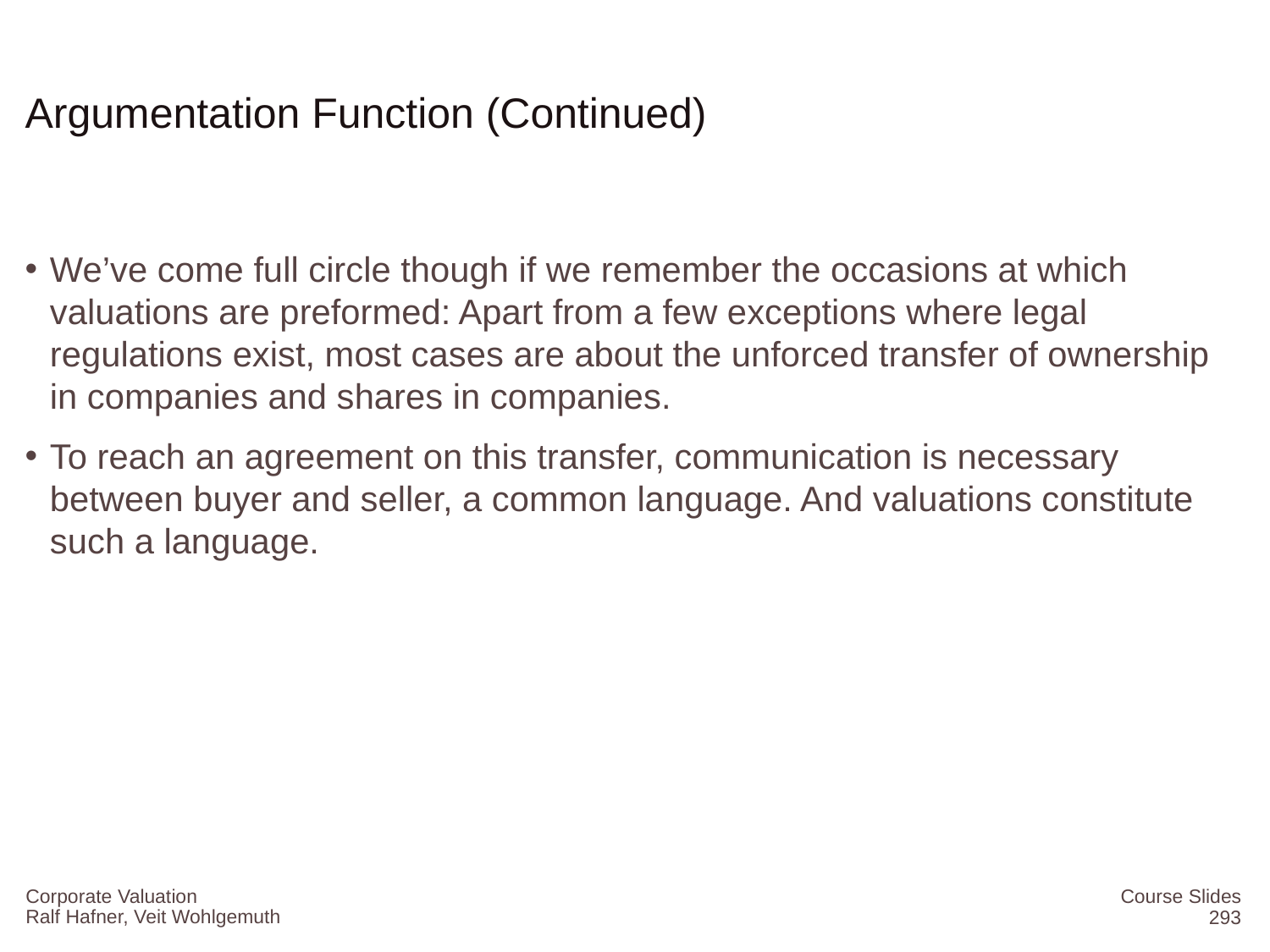

# Argumentation Function (Continued)
We’ve come full circle though if we remember the occasions at which valuations are preformed: Apart from a few exceptions where legal regulations exist, most cases are about the unforced transfer of ownership in companies and shares in companies.
To reach an agreement on this transfer, communication is necessary between buyer and seller, a common language. And valuations constitute such a language.
Corporate Valuation
Course Slides
293